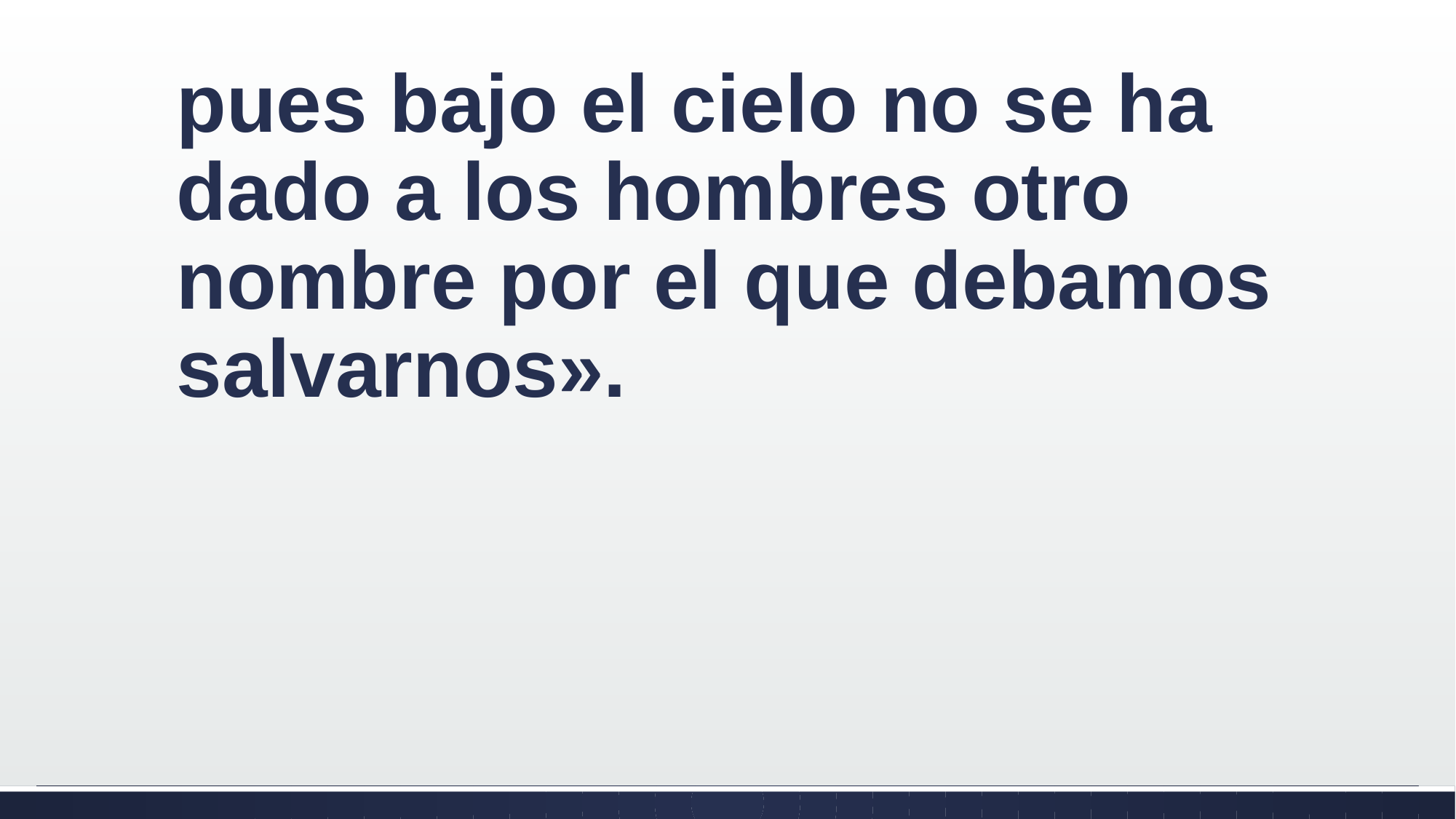

#
pues bajo el cielo no se ha dado a los hombres otro nombre por el que debamos salvarnos».